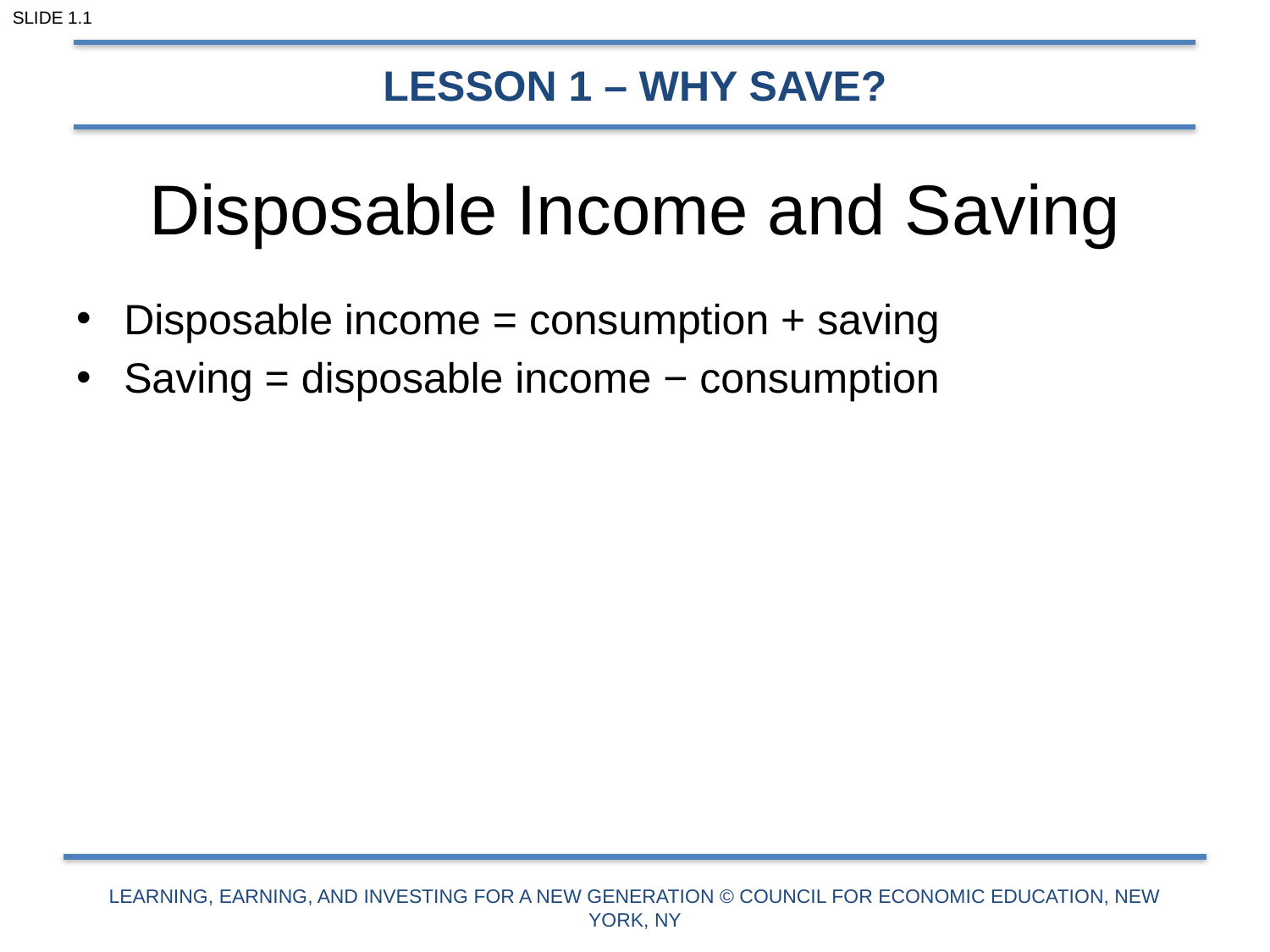

Slide 1.1
Lesson 1 – Why Save?
# Disposable Income and Saving
Disposable income = consumption + saving
Saving = disposable income − consumption